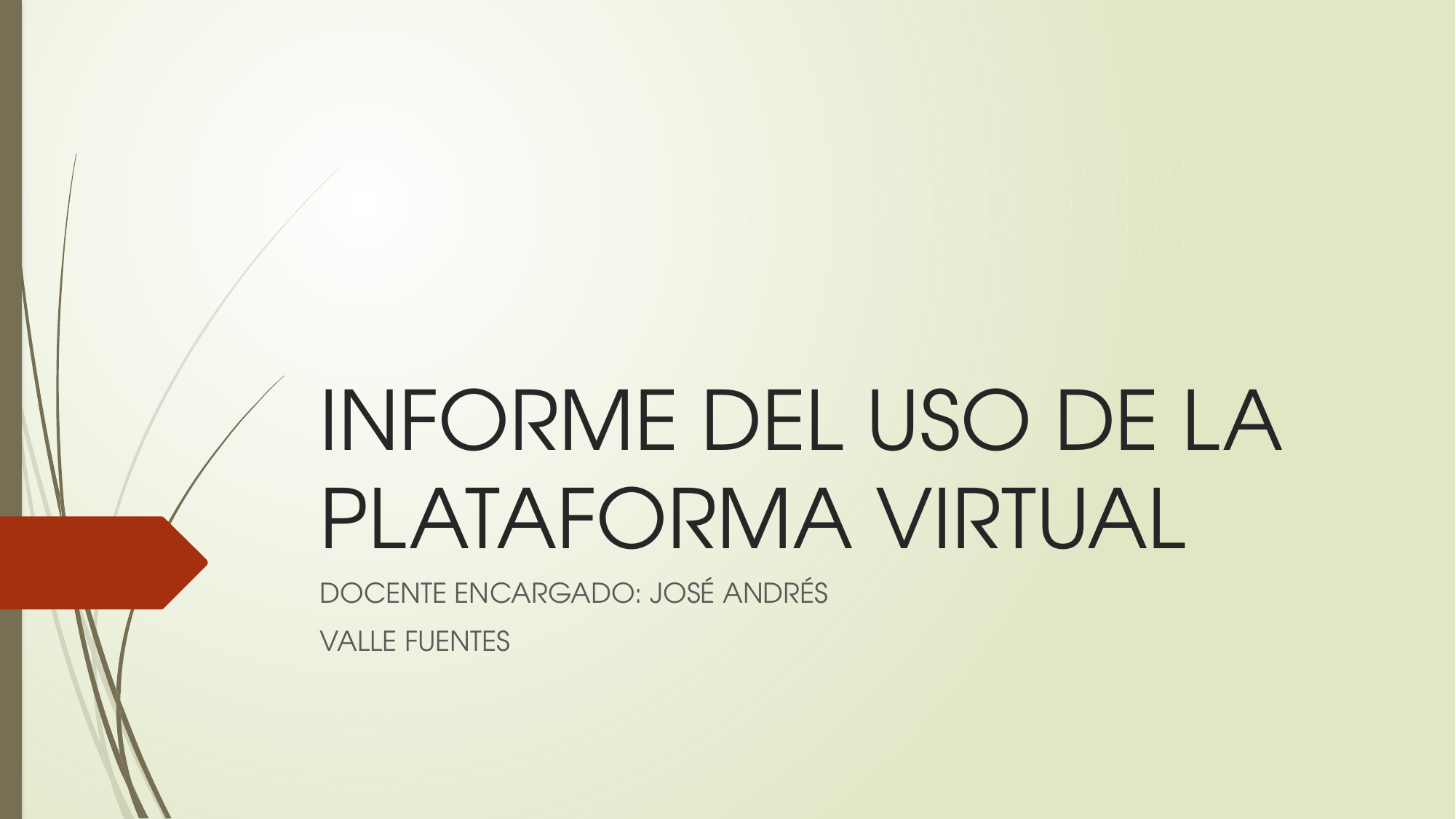

# INFORME DEL USO DE LA PLATAFORMA VIRTUAL
DOCENTE ENCARGADO: JOSÉ ANDRÉS
VALLE FUENTES